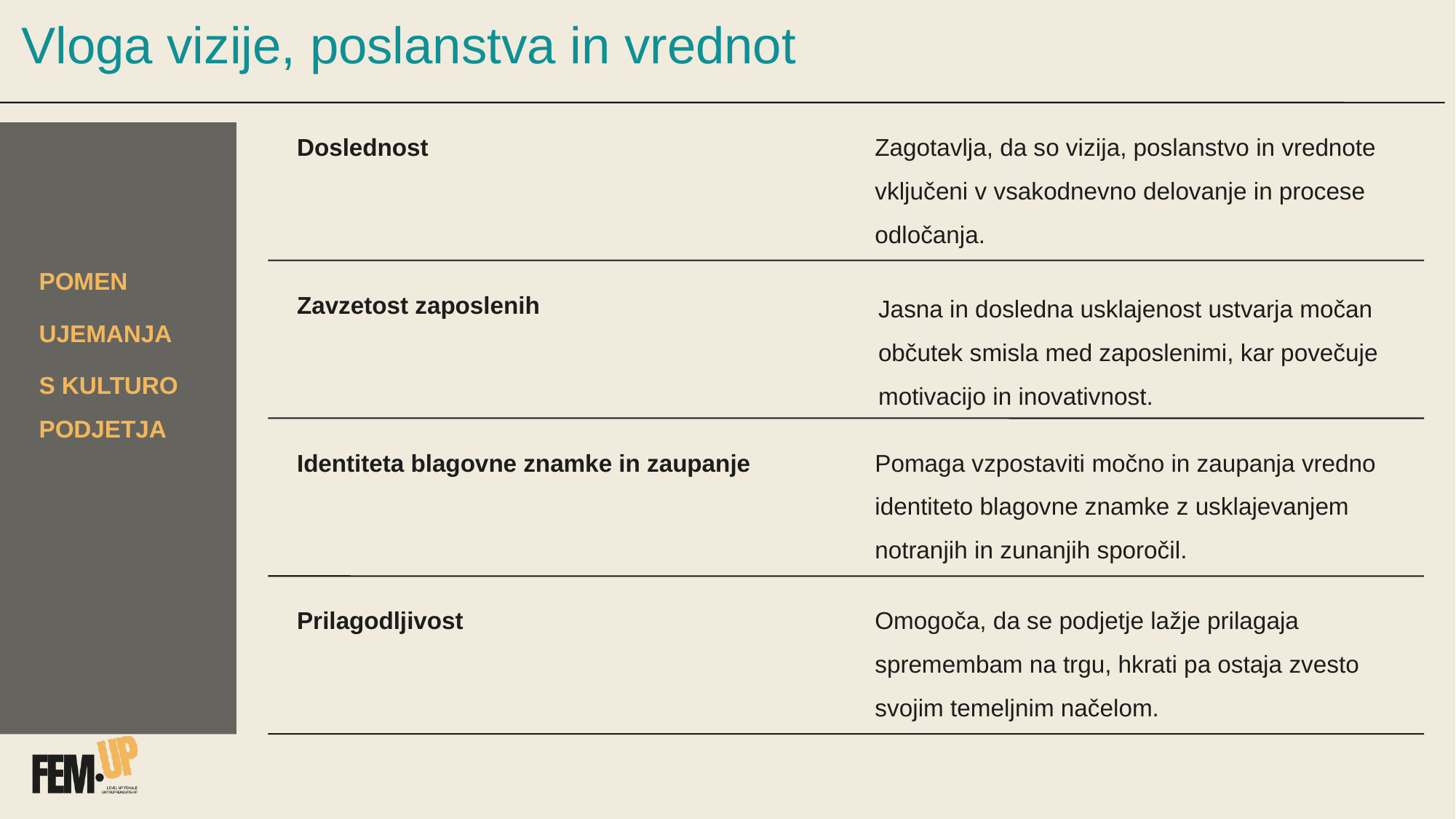

# Vloga vizije, poslanstva in vrednot

POMEN
UJEMANJA
S KULTURO PODJETJA
Doslednost
Zagotavlja, da so vizija, poslanstvo in vrednote vključeni v vsakodnevno delovanje in procese odločanja.
Zavzetost zaposlenih
Jasna in dosledna usklajenost ustvarja močan občutek smisla med zaposlenimi, kar povečuje motivacijo in inovativnost.
Identiteta blagovne znamke in zaupanje
Pomaga vzpostaviti močno in zaupanja vredno identiteto blagovne znamke z usklajevanjem notranjih in zunanjih sporočil.
Prilagodljivost
Omogoča, da se podjetje lažje prilagaja spremembam na trgu, hkrati pa ostaja zvesto svojim temeljnim načelom.